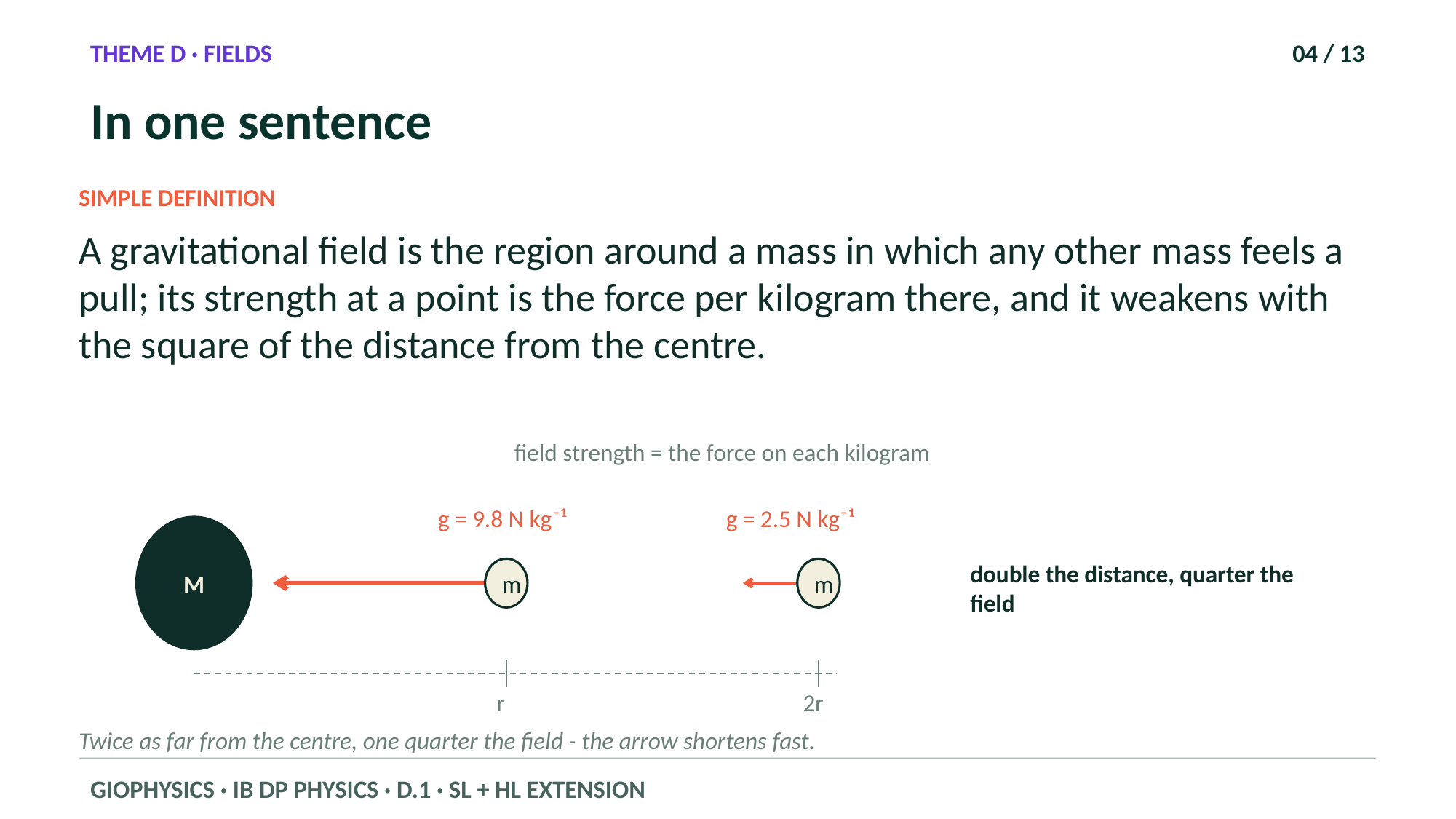

THEME D · FIELDS
04 / 13
In one sentence
SIMPLE DEFINITION
A gravitational field is the region around a mass in which any other mass feels a pull; its strength at a point is the force per kilogram there, and it weakens with the square of the distance from the centre.
field strength = the force on each kilogram
g = 9.8 N kg⁻¹
g = 2.5 N kg⁻¹
M
m
m
double the distance, quarter the field
r
2r
Twice as far from the centre, one quarter the field - the arrow shortens fast.

GIOPHYSICS · IB DP PHYSICS · D.1 · SL + HL EXTENSION